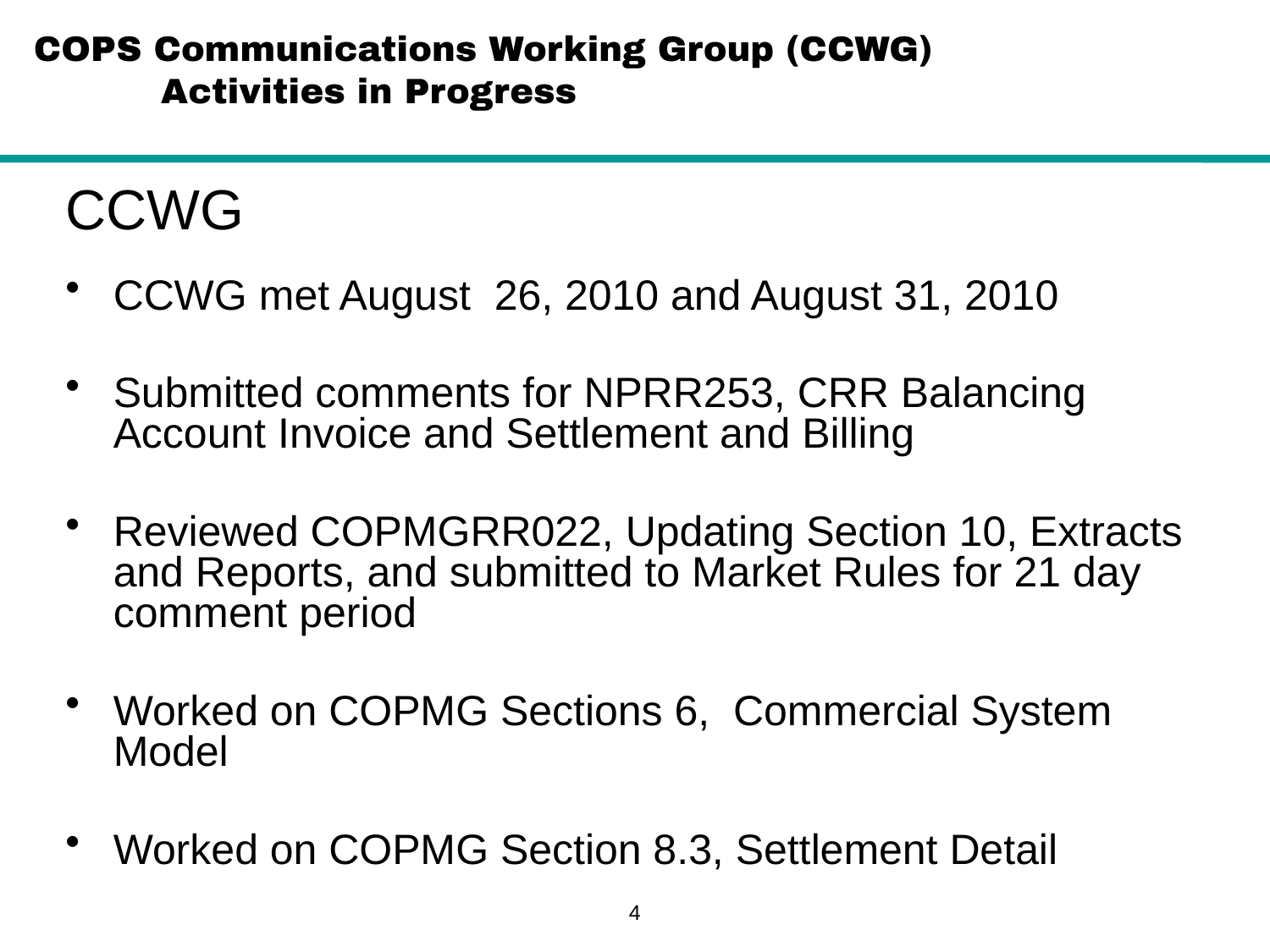

COPS Communications Working Group (CCWG)
	Activities in Progress
CCWG

CCWG met August  26, 2010 and August 31, 2010

Submitted comments for NPRR253, CRR Balancing Account Invoice and Settlement and Billing

Reviewed COPMGRR022, Updating Section 10, Extracts and Reports, and submitted to Market Rules for 21 day comment period

Worked on COPMG Sections 6,  Commercial System Model

Worked on COPMG Section 8.3, Settlement Detail

4